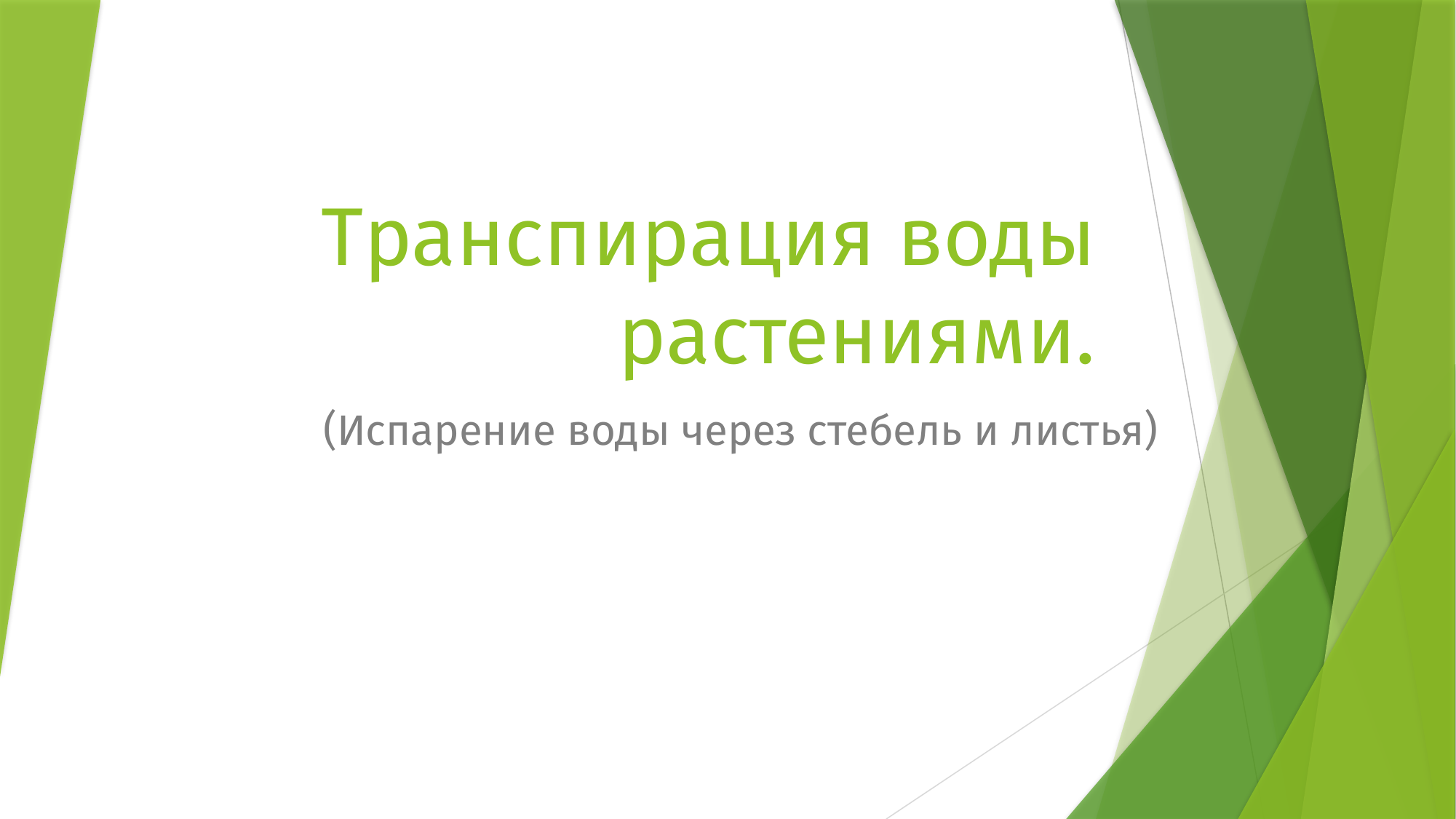

# Транспирация воды растениями.
(Испарение воды через стебель и листья)